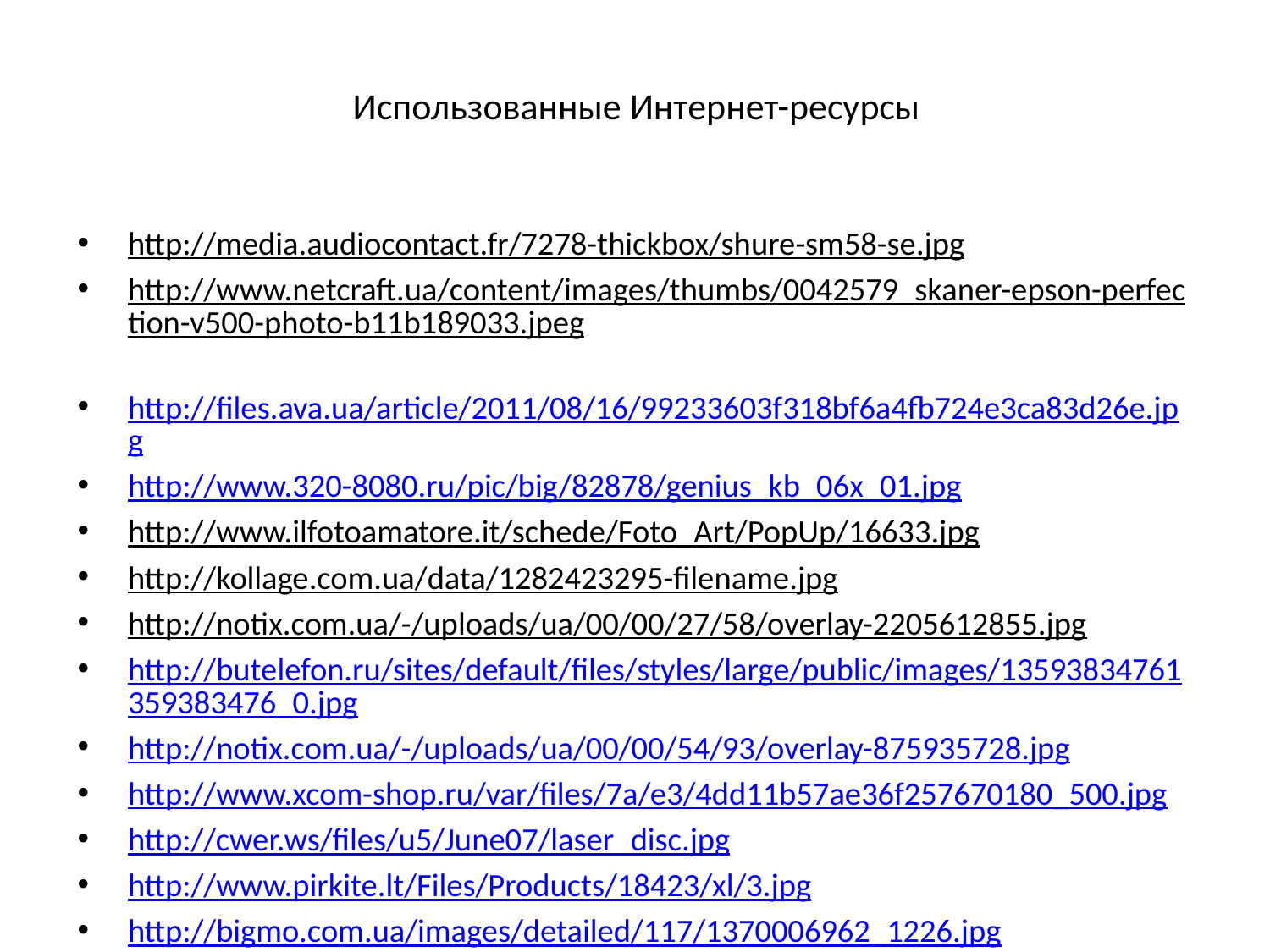

# Использованные Интернет-ресурсы
http://media.audiocontact.fr/7278-thickbox/shure-sm58-se.jpg
http://www.netcraft.ua/content/images/thumbs/0042579_skaner-epson-perfection-v500-photo-b11b189033.jpeg
http://files.ava.ua/article/2011/08/16/99233603f318bf6a4fb724e3ca83d26e.jpg
http://www.320-8080.ru/pic/big/82878/genius_kb_06x_01.jpg
http://www.ilfotoamatore.it/schede/Foto_Art/PopUp/16633.jpg
http://kollage.com.ua/data/1282423295-filename.jpg
http://notix.com.ua/-/uploads/ua/00/00/27/58/overlay-2205612855.jpg
http://butelefon.ru/sites/default/files/styles/large/public/images/13593834761359383476_0.jpg
http://notix.com.ua/-/uploads/ua/00/00/54/93/overlay-875935728.jpg
http://www.xcom-shop.ru/var/files/7a/e3/4dd11b57ae36f257670180_500.jpg
http://cwer.ws/files/u5/June07/laser_disc.jpg
http://www.pirkite.lt/Files/Products/18423/xl/3.jpg
http://bigmo.com.ua/images/detailed/117/1370006962_1226.jpg
http://web-3.ru/data/articles/8137/2.jpg